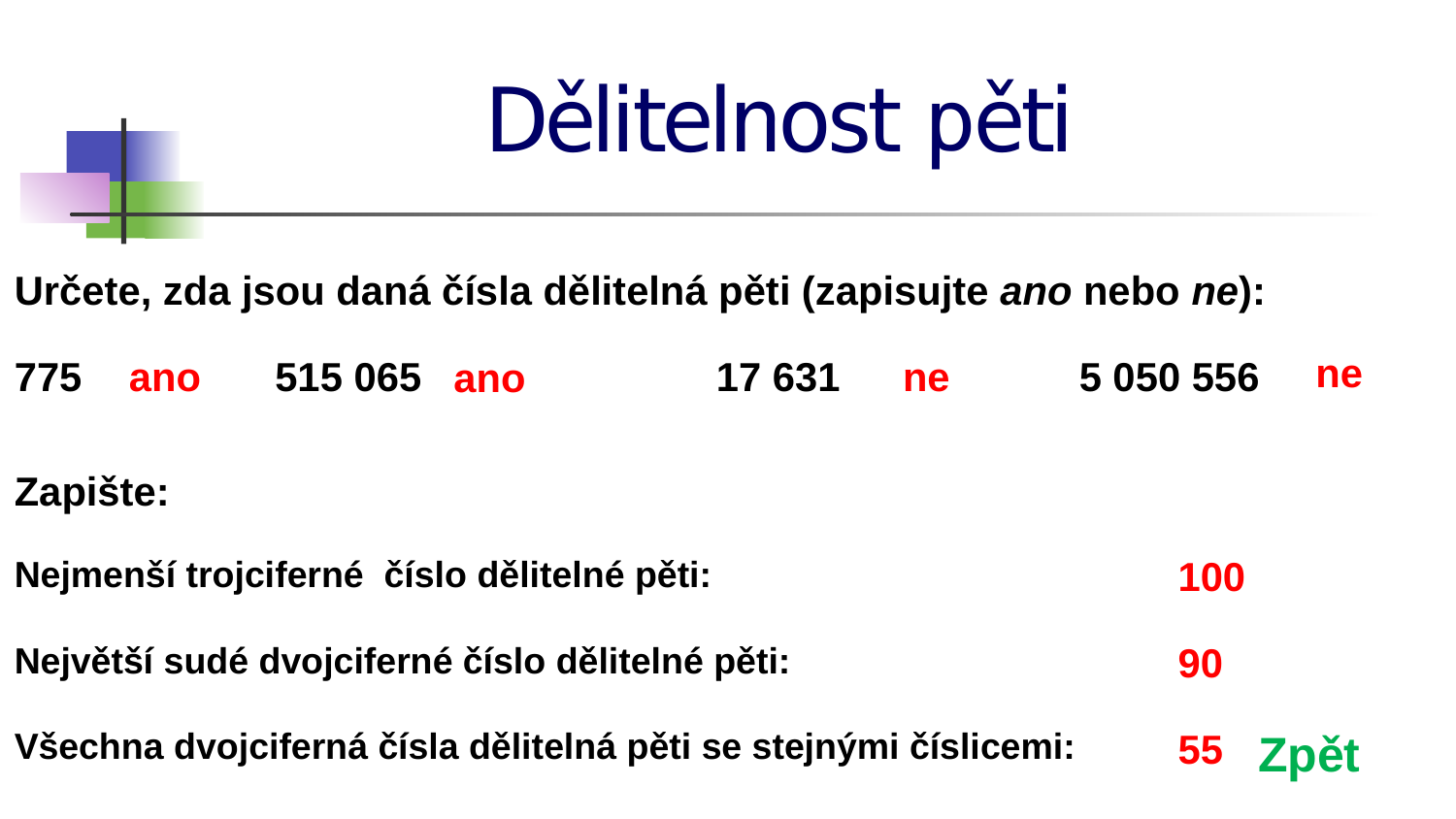

# Dělitelnost pěti
Určete, zda jsou daná čísla dělitelná pěti (zapisujte ano nebo ne):
ne
775
ano
515 065
17 631
ne
5 050 556
ano
Zapište:
Nejmenší trojciferné  číslo dělitelné pěti:
100
Největší sudé dvojciferné číslo dělitelné pěti:
90
Všechna dvojciferná čísla dělitelná pěti se stejnými číslicemi:
55
Zpět